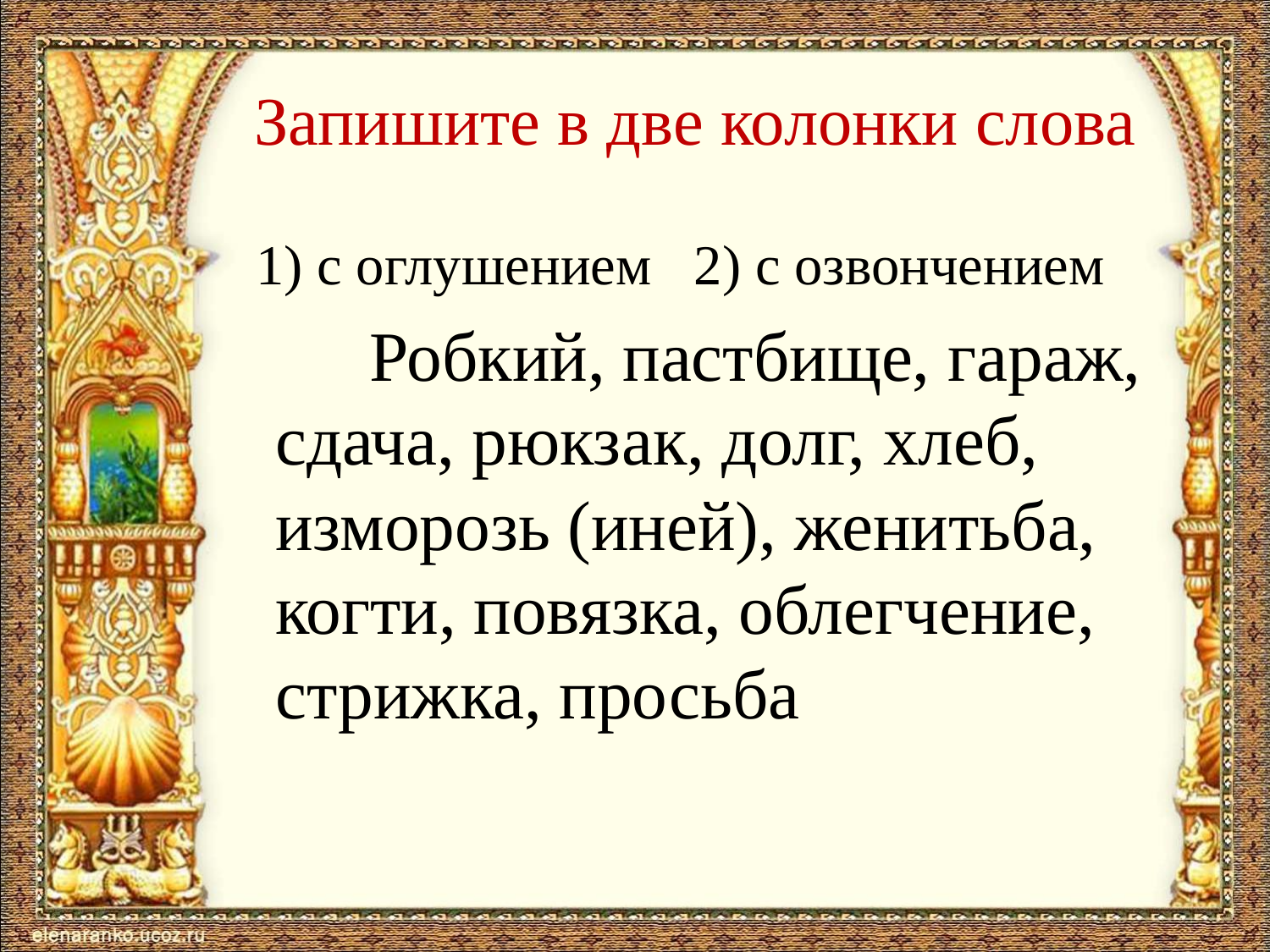

# Запишите в две колонки слова
  1) с оглушением   2) с озвончением
          Робкий, пастбище, гараж, сдача, рюкзак, долг, хлеб, изморозь (иней), женитьба, когти, повязка, облегчение, стрижка, просьба